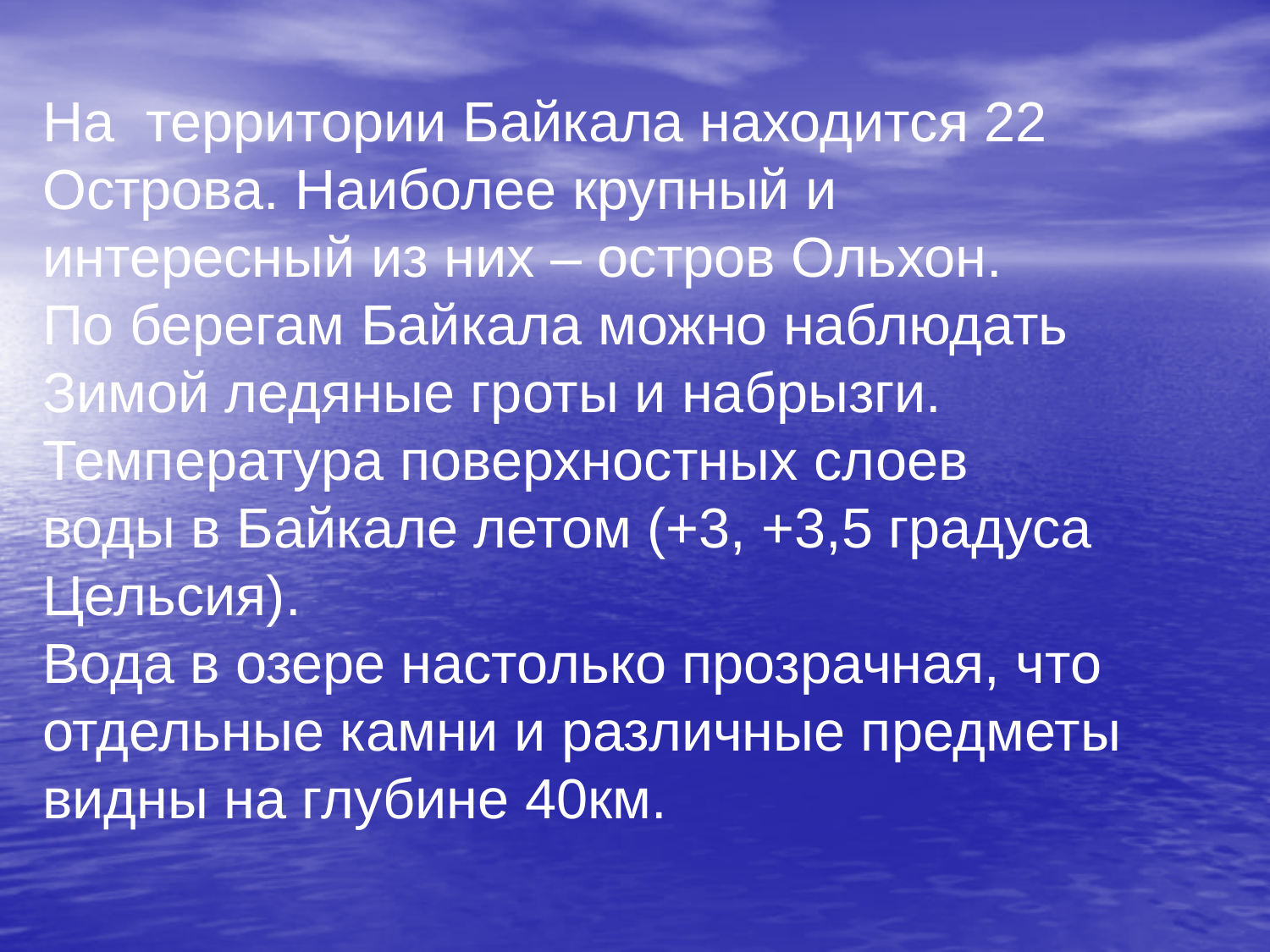

#
На  территории Байкала находится 22
Острова. Наиболее крупный и
интересный из них – остров Ольхон.
По берегам Байкала можно наблюдать
Зимой ледяные гроты и набрызги.
Температура поверхностных слоев
воды в Байкале летом (+3, +3,5 градуса
Цельсия).
Вода в озере настолько прозрачная, что
отдельные камни и различные предметы
видны на глубине 40км.